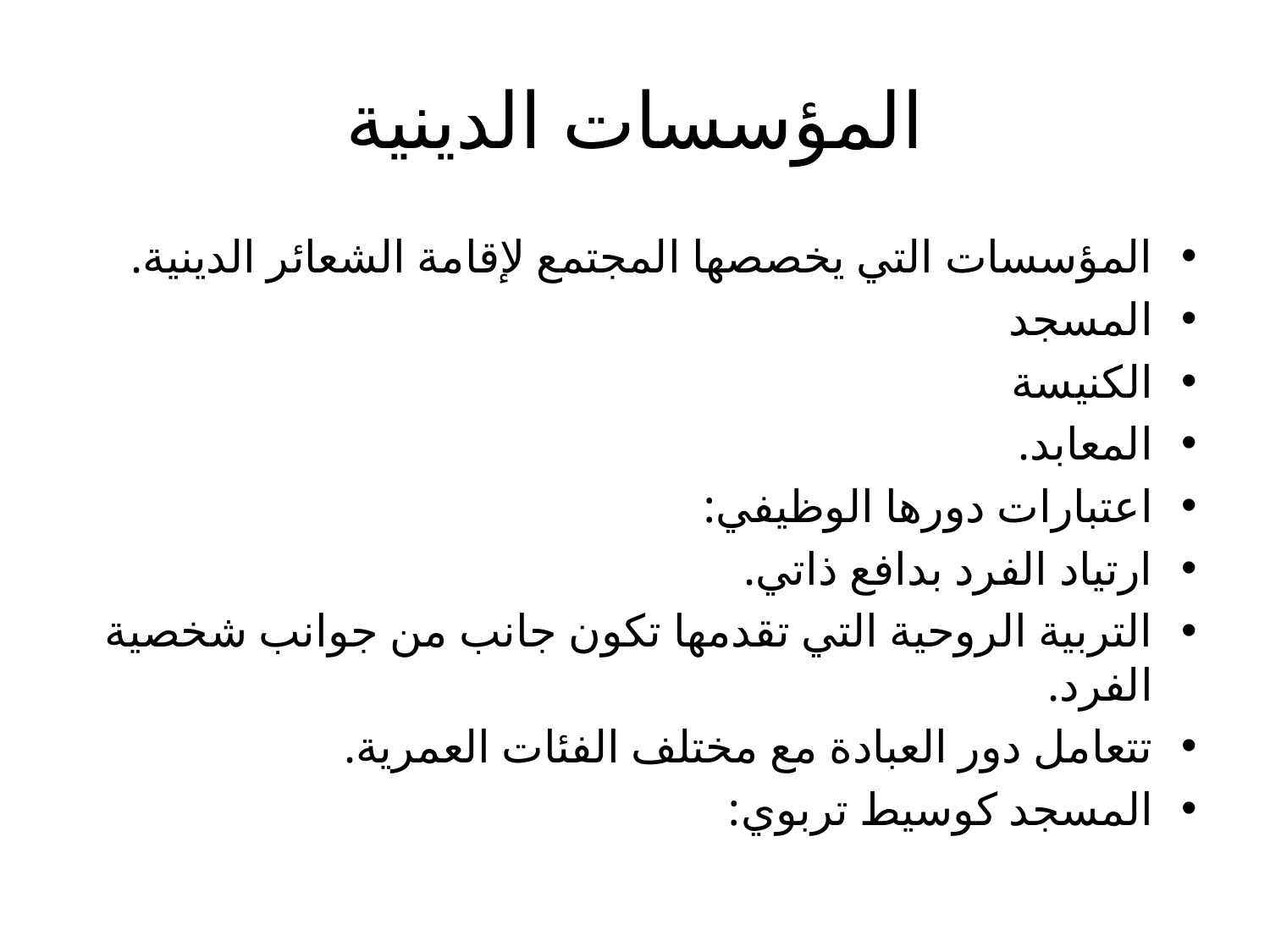

# المؤسسات الدينية
المؤسسات التي يخصصها المجتمع لإقامة الشعائر الدينية.
المسجد
الكنيسة
المعابد.
اعتبارات دورها الوظيفي:
ارتياد الفرد بدافع ذاتي.
التربية الروحية التي تقدمها تكون جانب من جوانب شخصية الفرد.
تتعامل دور العبادة مع مختلف الفئات العمرية.
المسجد كوسيط تربوي: